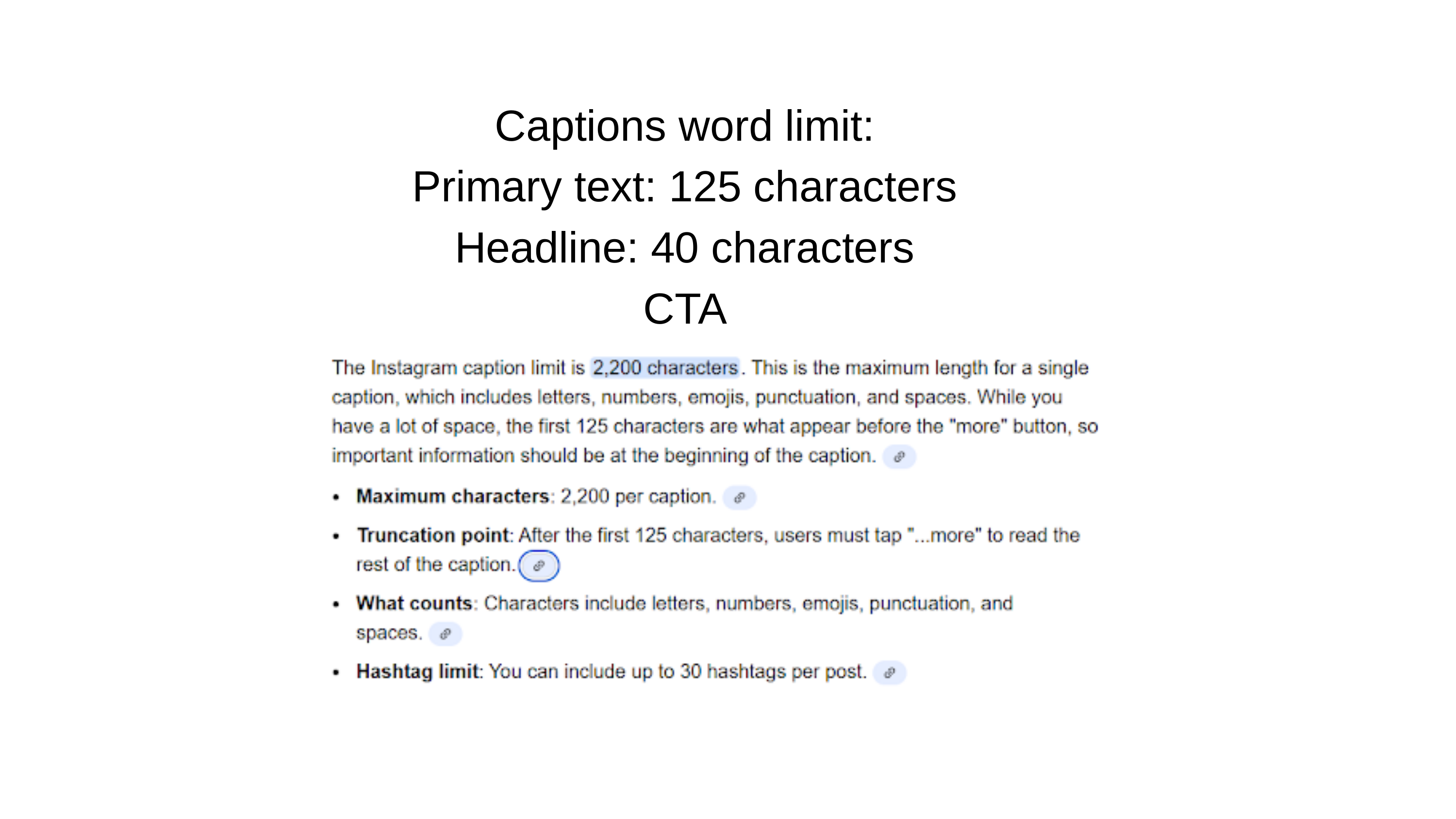

Captions word limit:
Primary text: 125 characters
Headline: 40 characters
CTA